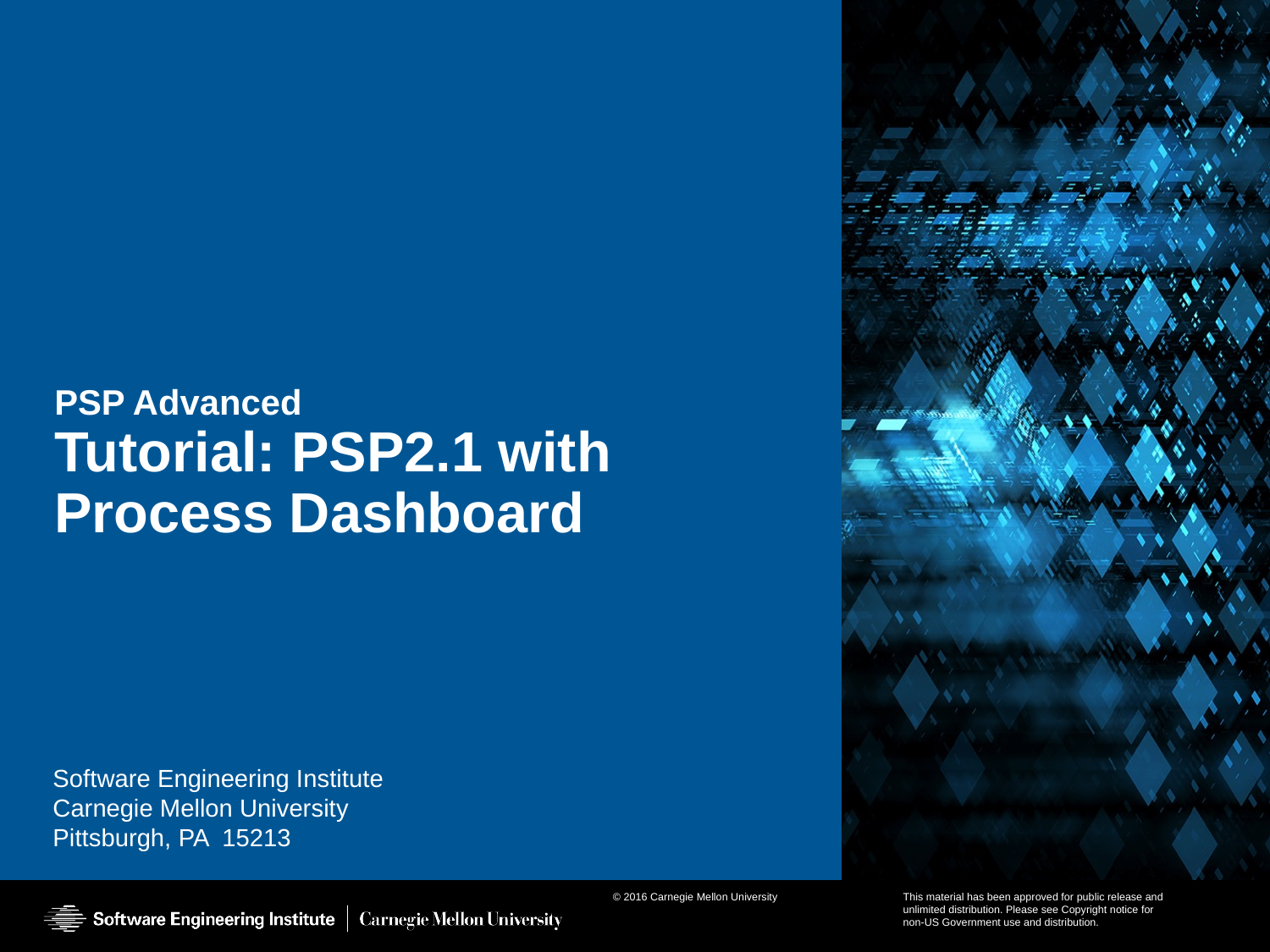

# PSP Advanced Tutorial: PSP2.1 with Process Dashboard